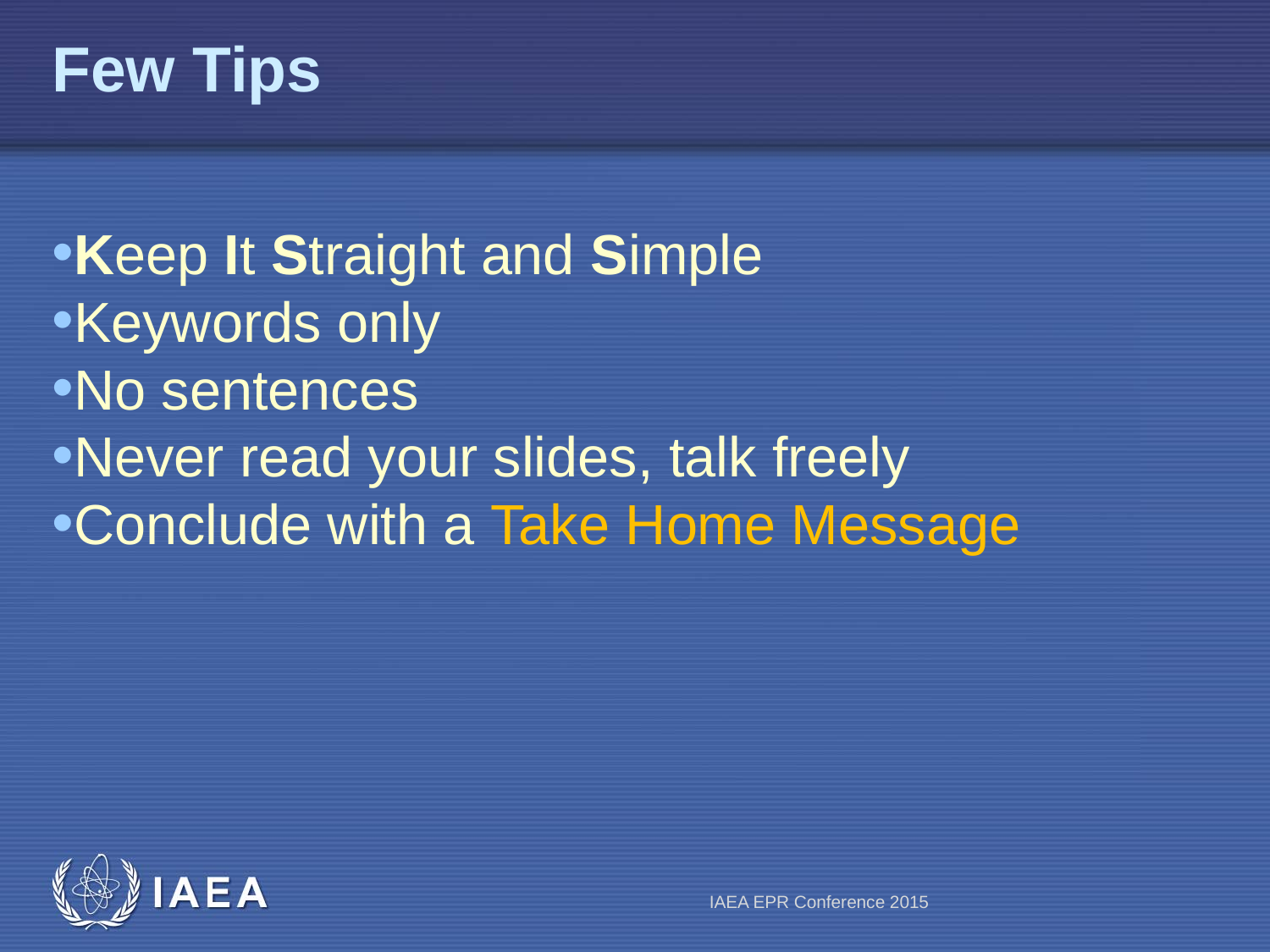

# Few Tips
Keep It Straight and Simple
Keywords only
No sentences
Never read your slides, talk freely
Conclude with a Take Home Message

IAEA EPR Conference 2015